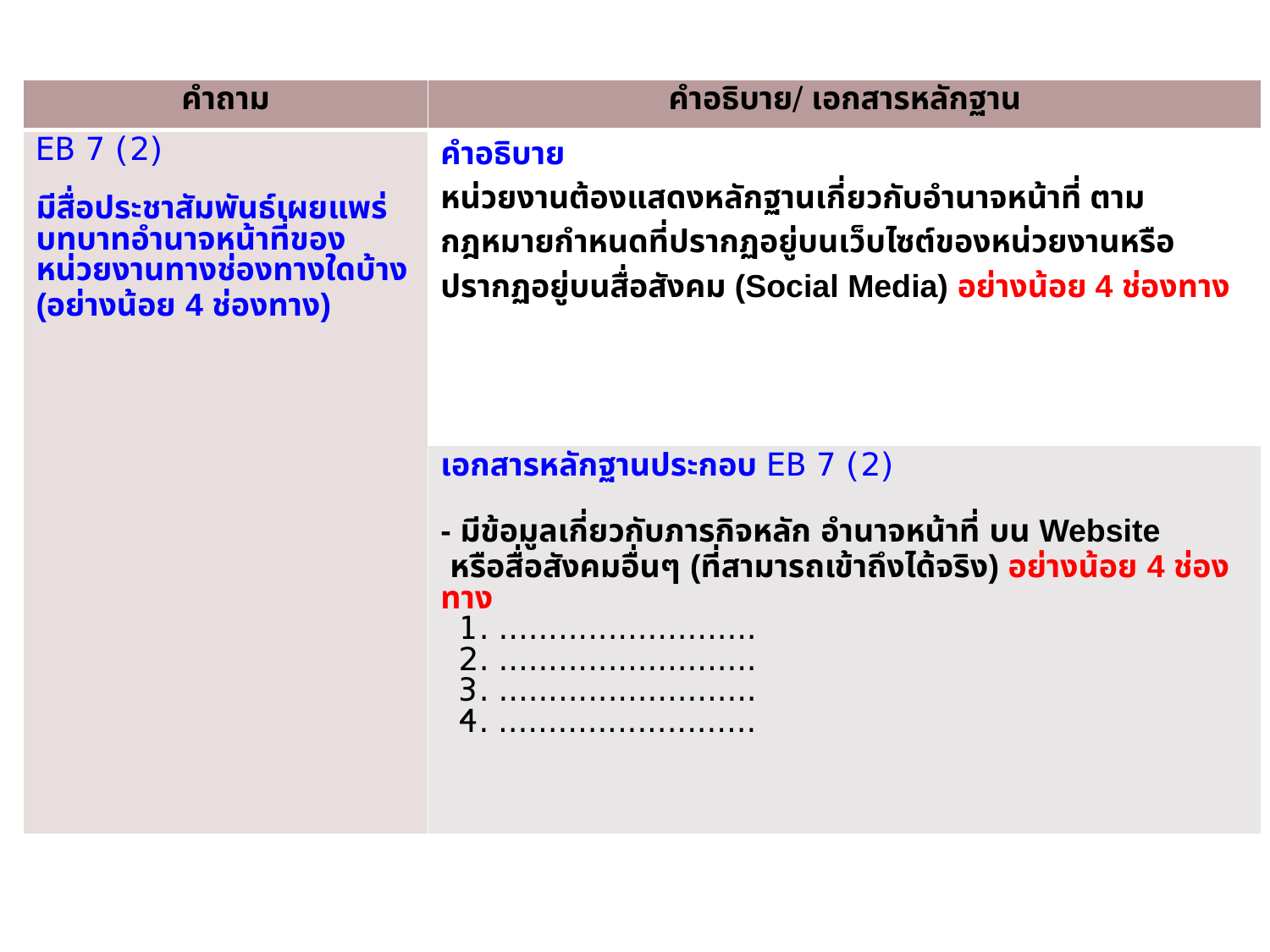

| คำถาม | คำอธิบาย/เอกสารหลักฐาน |
| --- | --- |
| EB 7 (2) มีสื่อประชาสัมพันธ์เผยแพร่บทบาทอำนาจหน้าที่ของหน่วยงานทางช่องทางใดบ้าง (อย่างน้อย 4 ช่องทาง) | คำอธิบาย หน่วยงานต้องแสดงหลักฐานเกี่ยวกับอำนาจหน้าที่ ตามกฎหมายกำหนดที่ปรากฏอยู่บนเว็บไซต์ของหน่วยงานหรือปรากฏอยู่บนสื่อสังคม (Social Media) อย่างน้อย 4 ช่องทาง |
|  | เอกสารหลักฐานประกอบ EB 7 (2) - มีข้อมูลเกี่ยวกับภารกิจหลัก อำนาจหน้าที่ บน Website หรือสื่อสังคมอื่นๆ (ที่สามารถเข้าถึงได้จริง) อย่างน้อย 4 ช่องทาง 1. .......................... 2. .......................... 3. .......................... 4. .......................... |